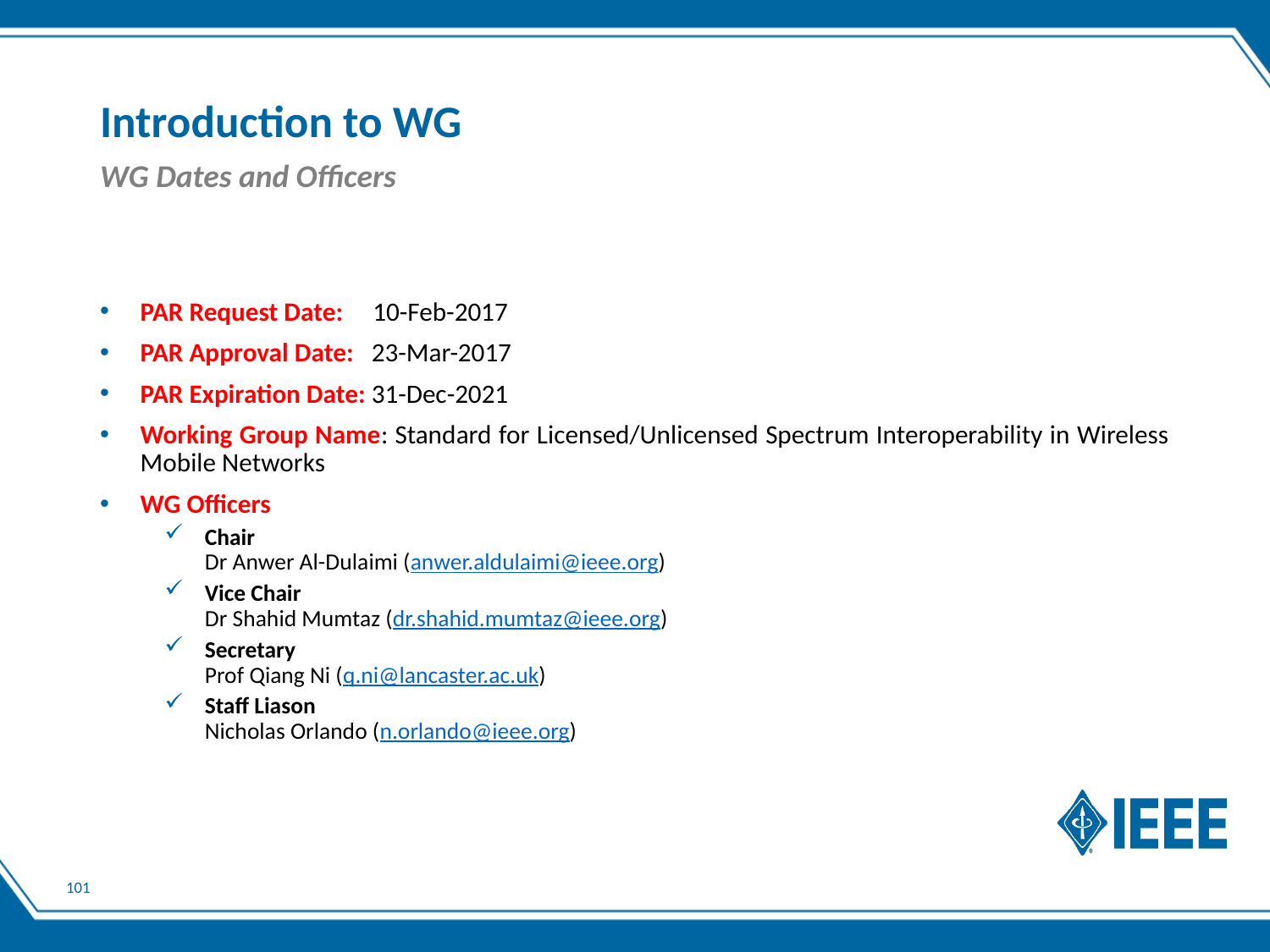

# Introduction to WG
WG Dates and Officers
PAR Request Date:     10-Feb-2017
PAR Approval Date:   23-Mar-2017
PAR Expiration Date: 31-Dec-2021
Working Group Name: Standard for Licensed/Unlicensed Spectrum Interoperability in Wireless Mobile Networks
WG Officers
Chair
Dr Anwer Al-Dulaimi (anwer.aldulaimi@ieee.org)
Vice Chair
Dr Shahid Mumtaz (dr.shahid.mumtaz@ieee.org)
Secretary
Prof Qiang Ni (q.ni@lancaster.ac.uk)
Staff Liason
Nicholas Orlando (n.orlando@ieee.org)

101